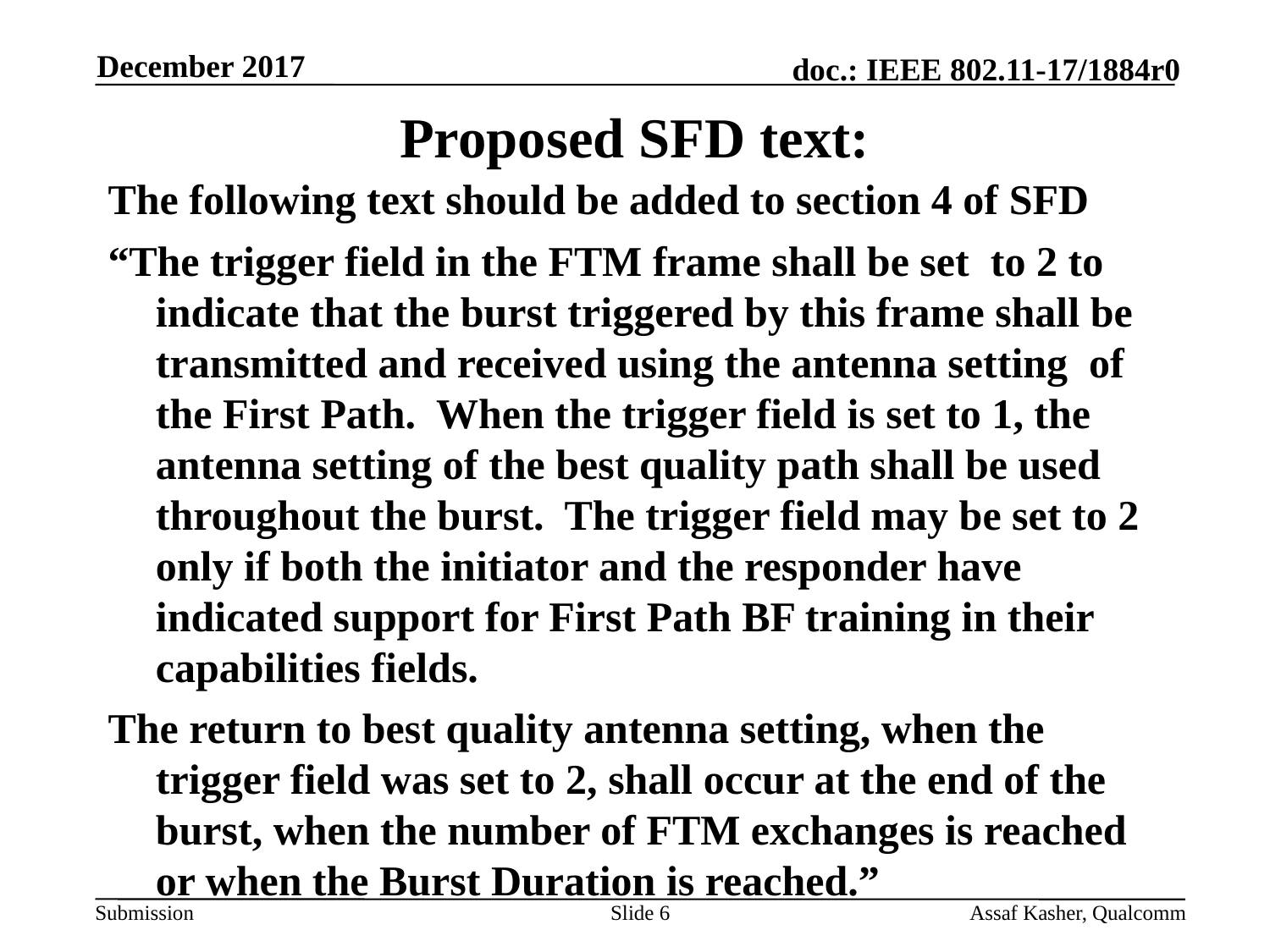

Slide 6
December 2017
# Proposed SFD text:
The following text should be added to section 4 of SFD
“The trigger field in the FTM frame shall be set  to 2 to indicate that the burst triggered by this frame shall be transmitted and received using the antenna setting  of the First Path.  When the trigger field is set to 1, the antenna setting of the best quality path shall be used throughout the burst.  The trigger field may be set to 2 only if both the initiator and the responder have indicated support for First Path BF training in their capabilities fields.
The return to best quality antenna setting, when the trigger field was set to 2, shall occur at the end of the burst, when the number of FTM exchanges is reached or when the Burst Duration is reached.”
Assaf Kasher, Qualcomm